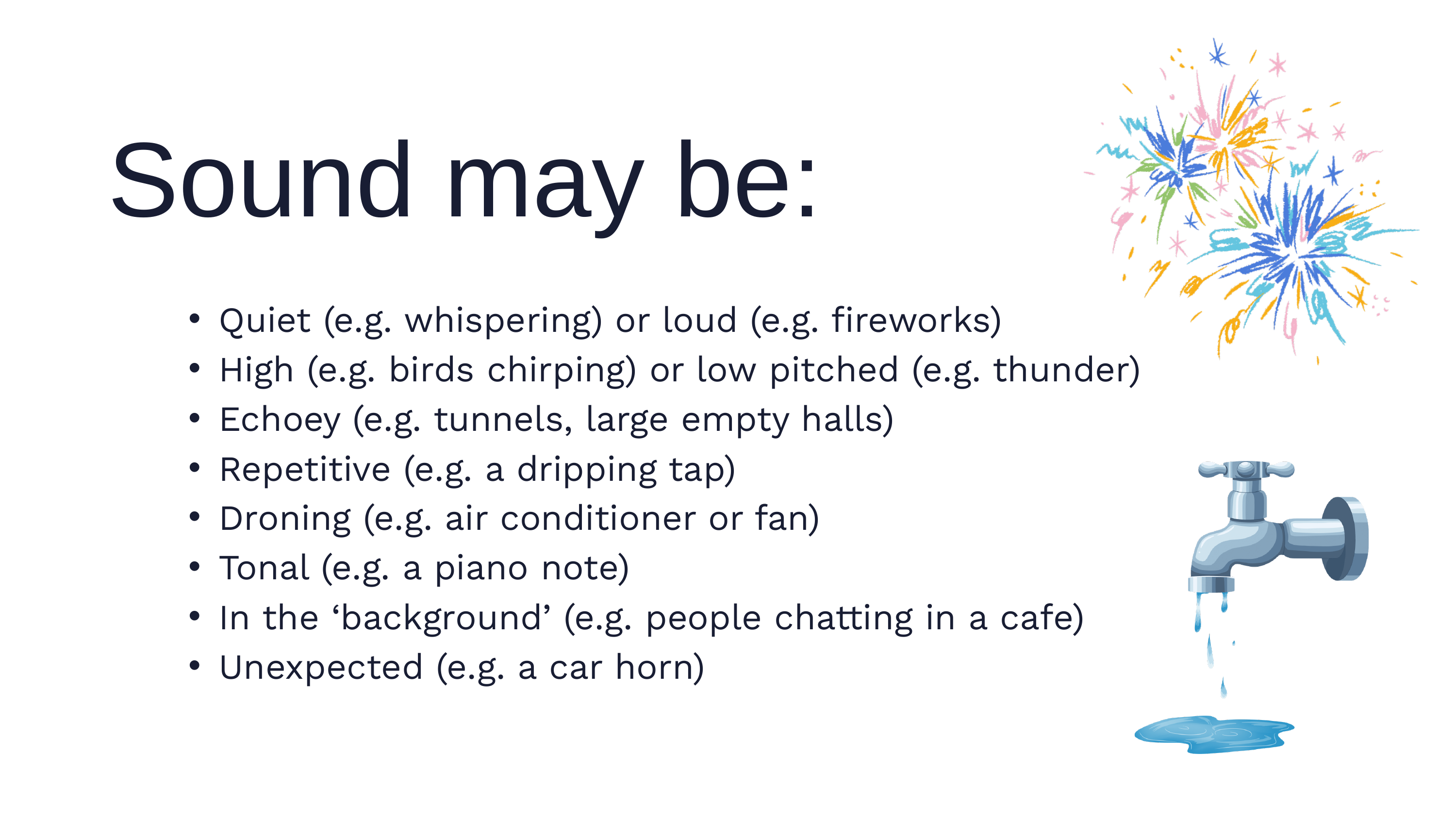

Sound may be:
Quiet (e.g. whispering) or loud (e.g. fireworks)
High (e.g. birds chirping) or low pitched (e.g. thunder)
Echoey (e.g. tunnels, large empty halls)
Repetitive (e.g. a dripping tap)
Droning (e.g. air conditioner or fan)
Tonal (e.g. a piano note)
In the ‘background’ (e.g. people chatting in a cafe)
Unexpected (e.g. a car horn)